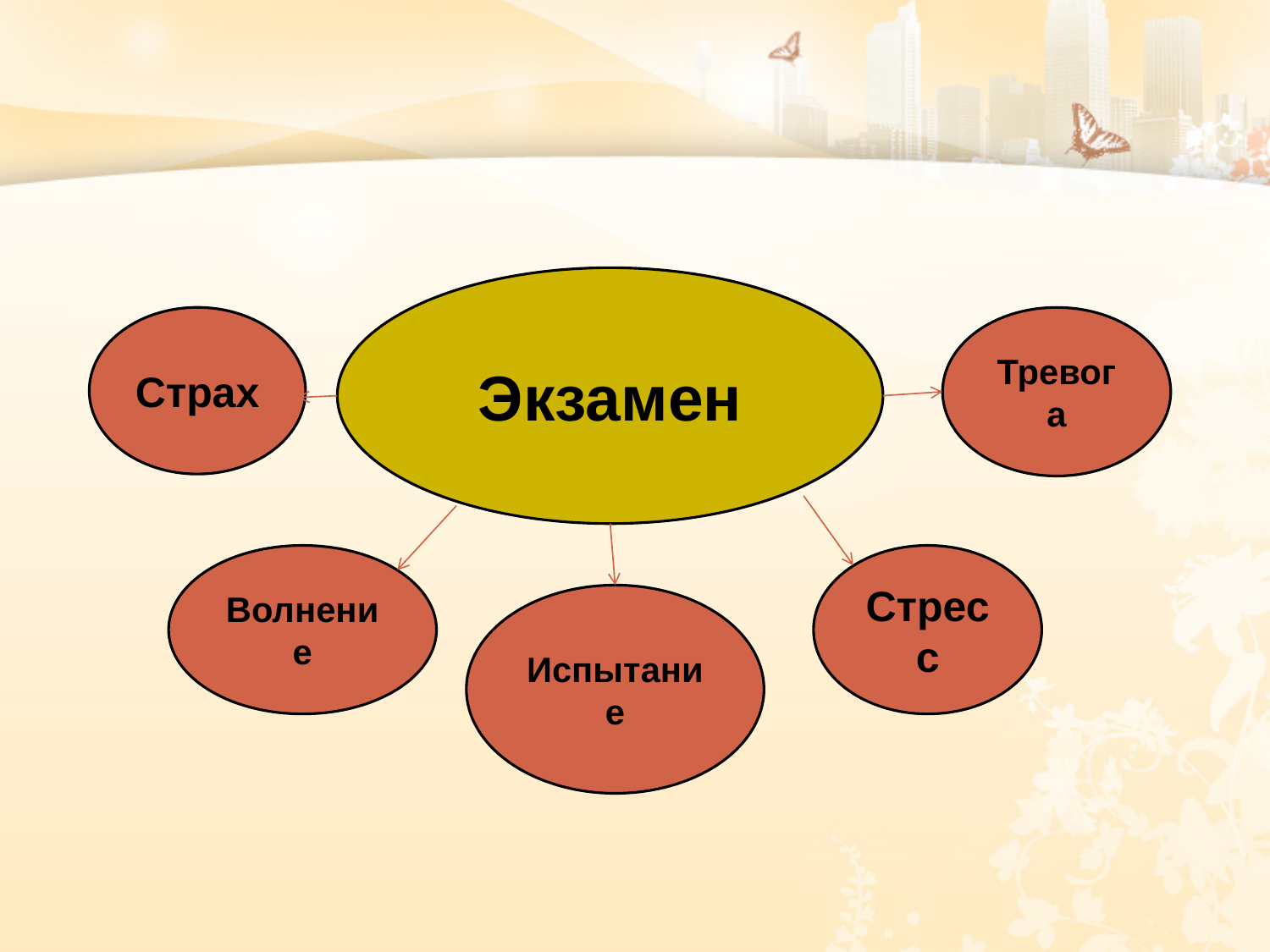

#

Экзамен
Страх
Тревога
Волнение
Стресс
Испытание